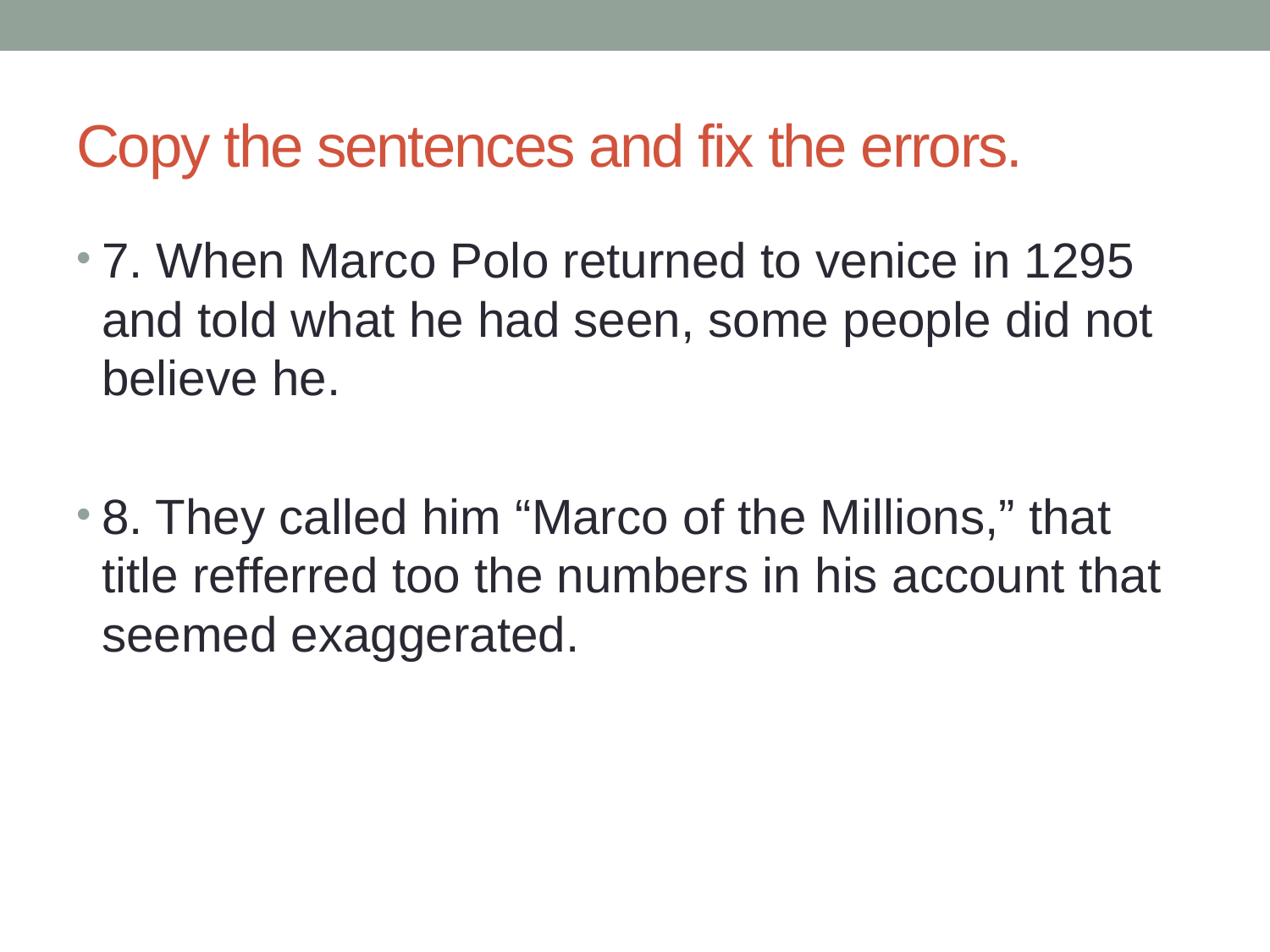

# Copy the sentences and fix the errors.
7. When Marco Polo returned to venice in 1295 and told what he had seen, some people did not believe he.

8. They called him “Marco of the Millions,” that title refferred too the numbers in his account that seemed exaggerated.